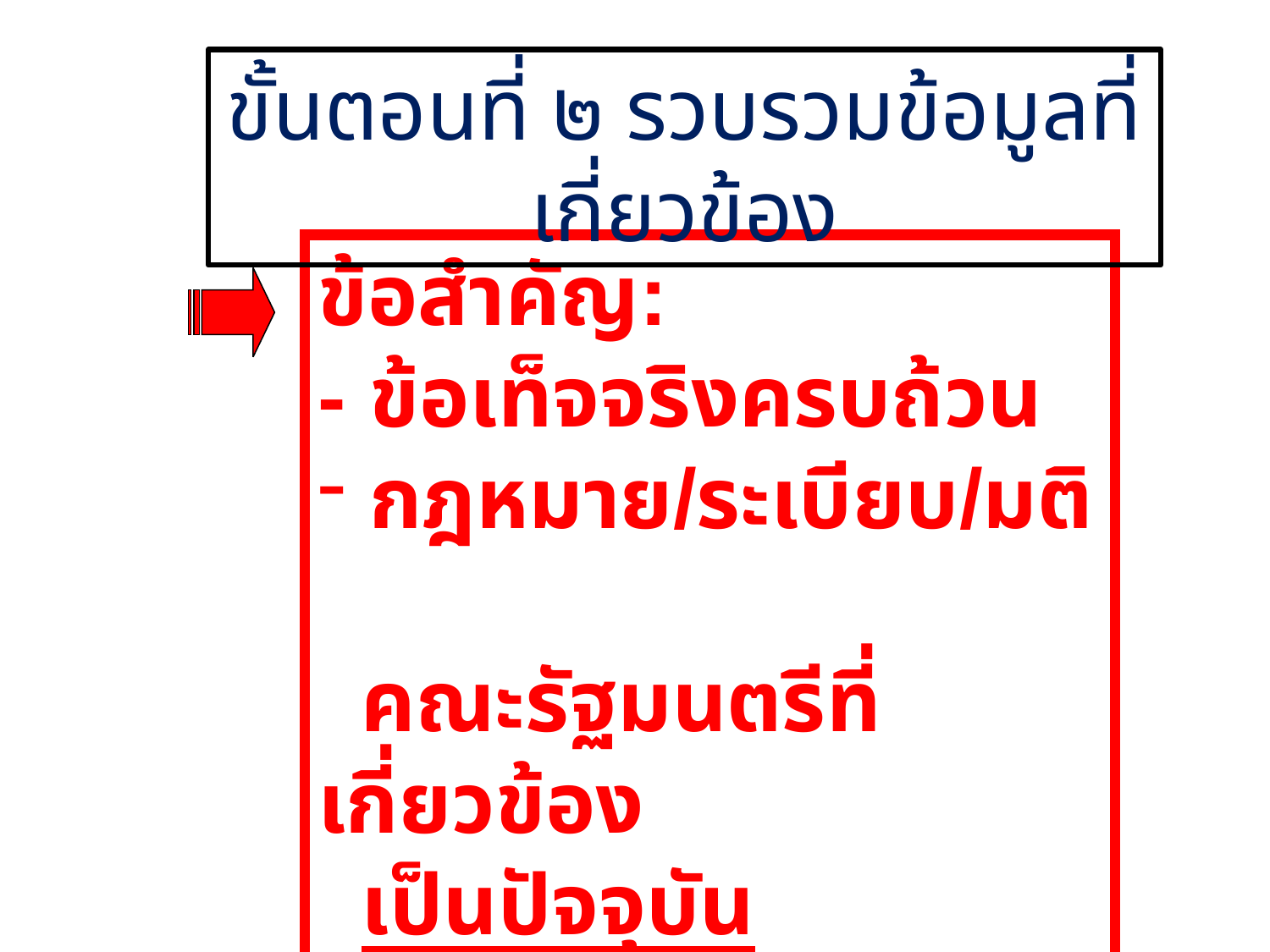

ขั้นตอนที่ ๒ รวบรวมข้อมูลที่เกี่ยวข้อง
ข้อสำคัญ:
- ข้อเท็จจริงครบถ้วน
 กฎหมาย/ระเบียบ/มติ
  คณะรัฐมนตรีที่เกี่ยวข้อง
  เป็นปัจจุบัน
- แนววินิจฉัยเดิม (ถ้ามี)